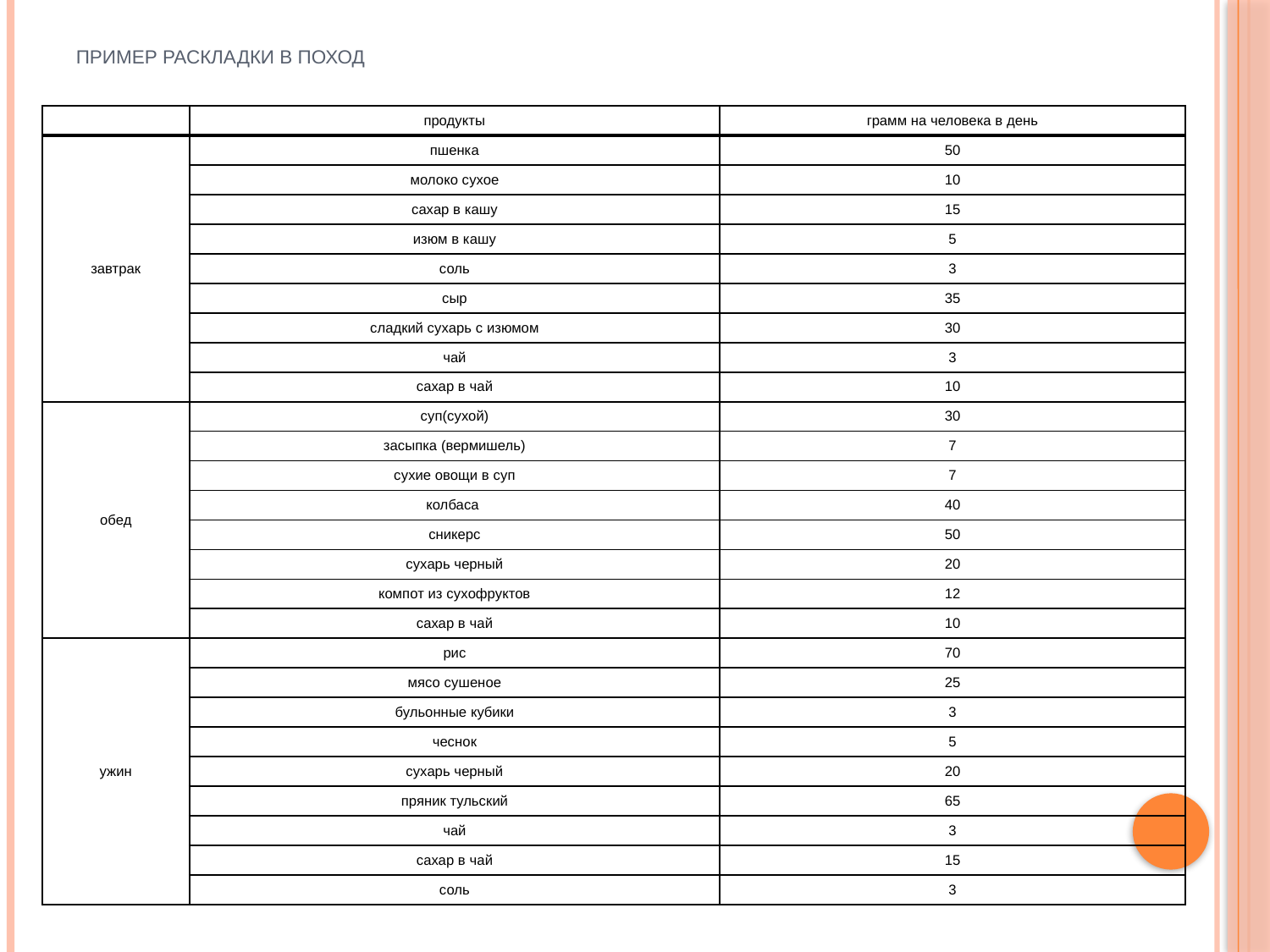

# Пример раскладки в поход
|  | продукты | грамм на человека в день |
| --- | --- | --- |
| завтрак | пшенка | 50 |
|  | молоко сухое | 10 |
|  | сахар в кашу | 15 |
|  | изюм в кашу | 5 |
|  | соль | 3 |
|  | сыр | 35 |
|  | сладкий сухарь с изюмом | 30 |
|  | чай | 3 |
|  | сахар в чай | 10 |
| обед | суп(сухой) | 30 |
|  | засыпка (вермишель) | 7 |
|  | сухие овощи в суп | 7 |
|  | колбаса | 40 |
|  | сникерс | 50 |
|  | сухарь черный | 20 |
|  | компот из сухофруктов | 12 |
|  | сахар в чай | 10 |
| ужин | рис | 70 |
|  | мясо сушеное | 25 |
|  | бульонные кубики | 3 |
|  | чеснок | 5 |
|  | сухарь черный | 20 |
|  | пряник тульский | 65 |
|  | чай | 3 |
|  | сахар в чай | 15 |
|  | соль | 3 |